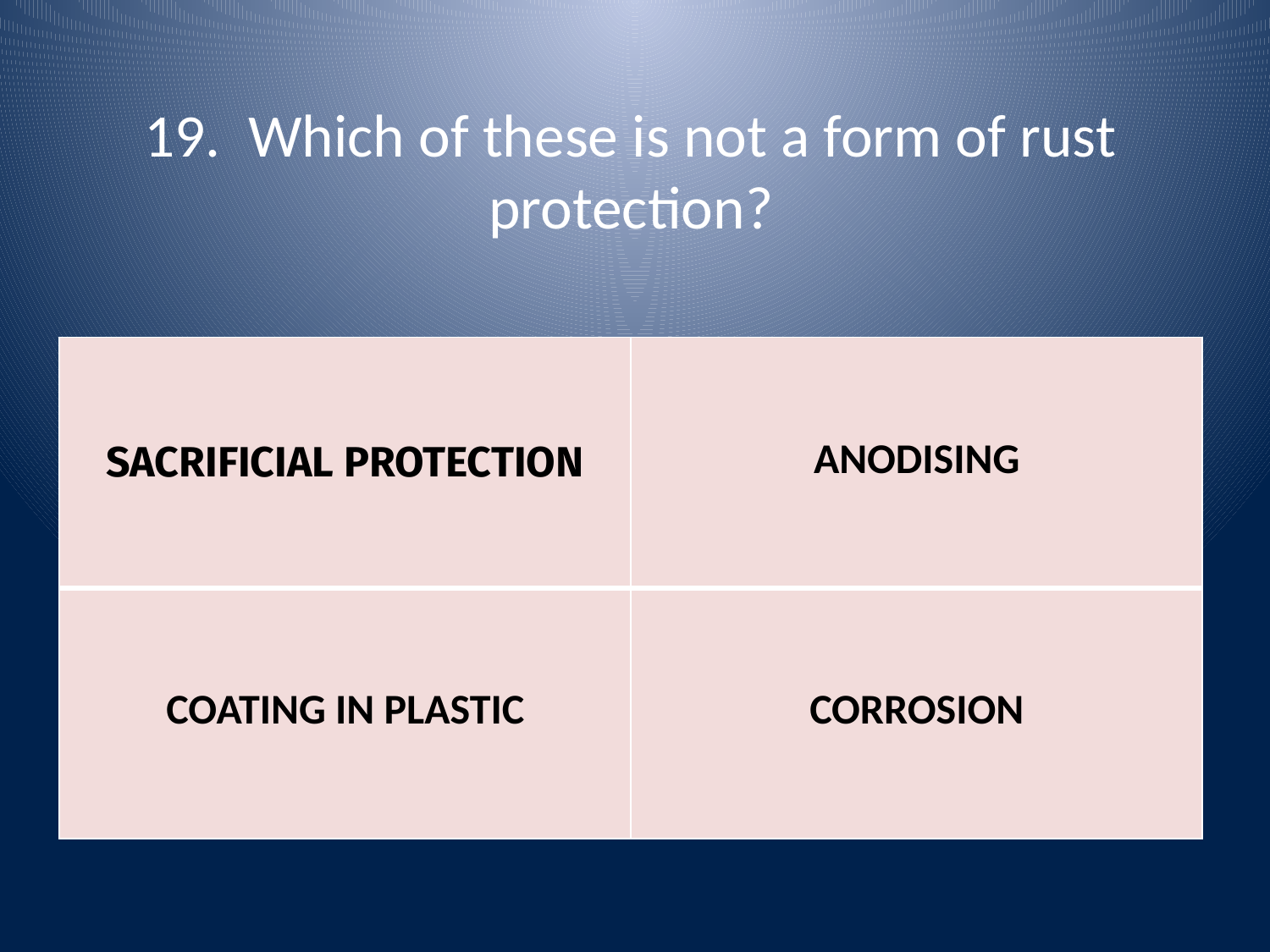

# 19.  Which of these is not a form of rust protection?
| SACRIFICIAL PROTECTION | ANODISING |
| --- | --- |
| COATING IN PLASTIC | CORROSION |